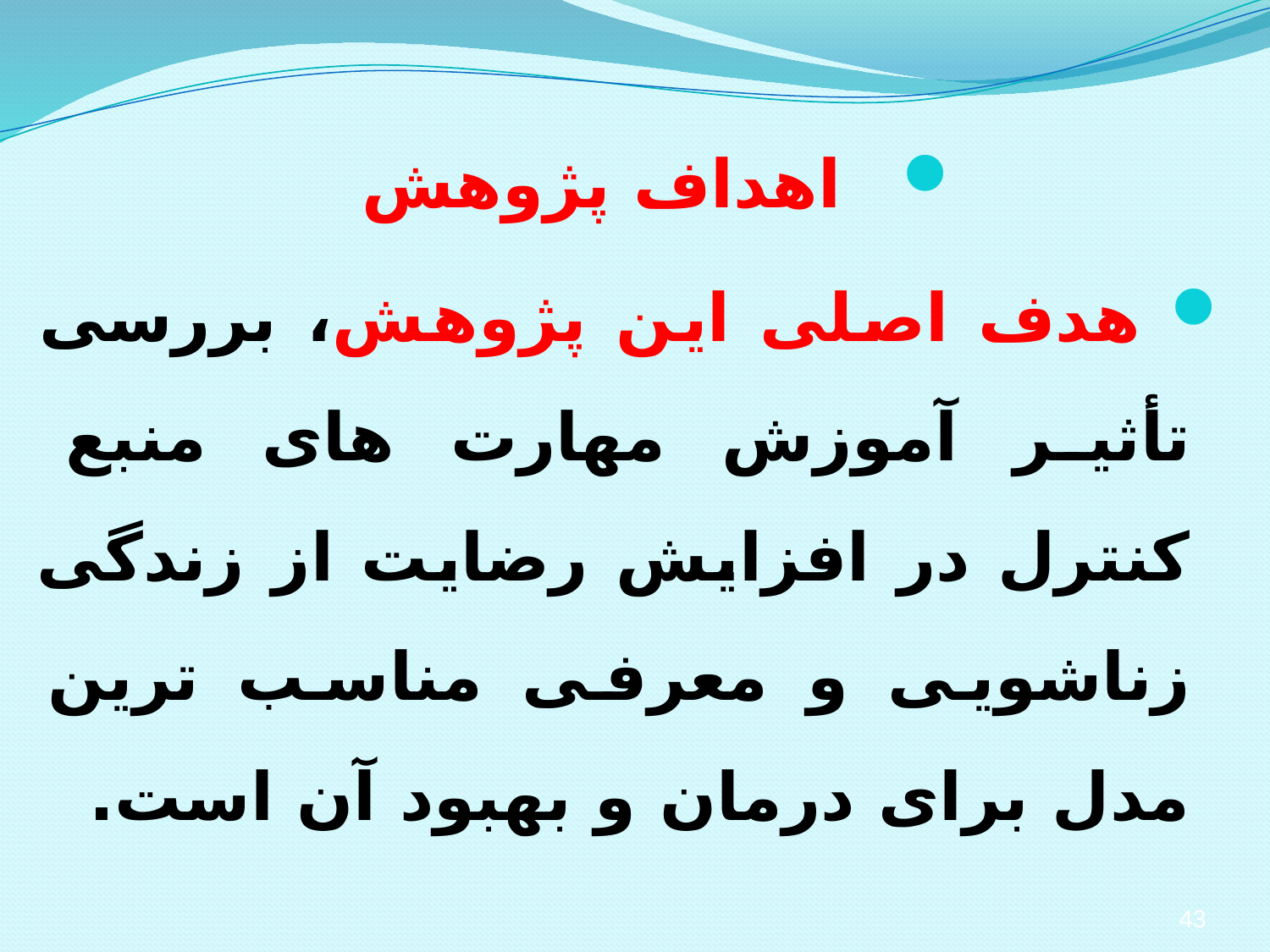

اهداف پژوهش
 هدف اصلی این پژوهش، بررسی تأثیر آموزش مهارت های منبع کنترل در افزایش رضایت از زندگی زناشویی و معرفی مناسب ترین مدل برای درمان و بهبود آن است.

43